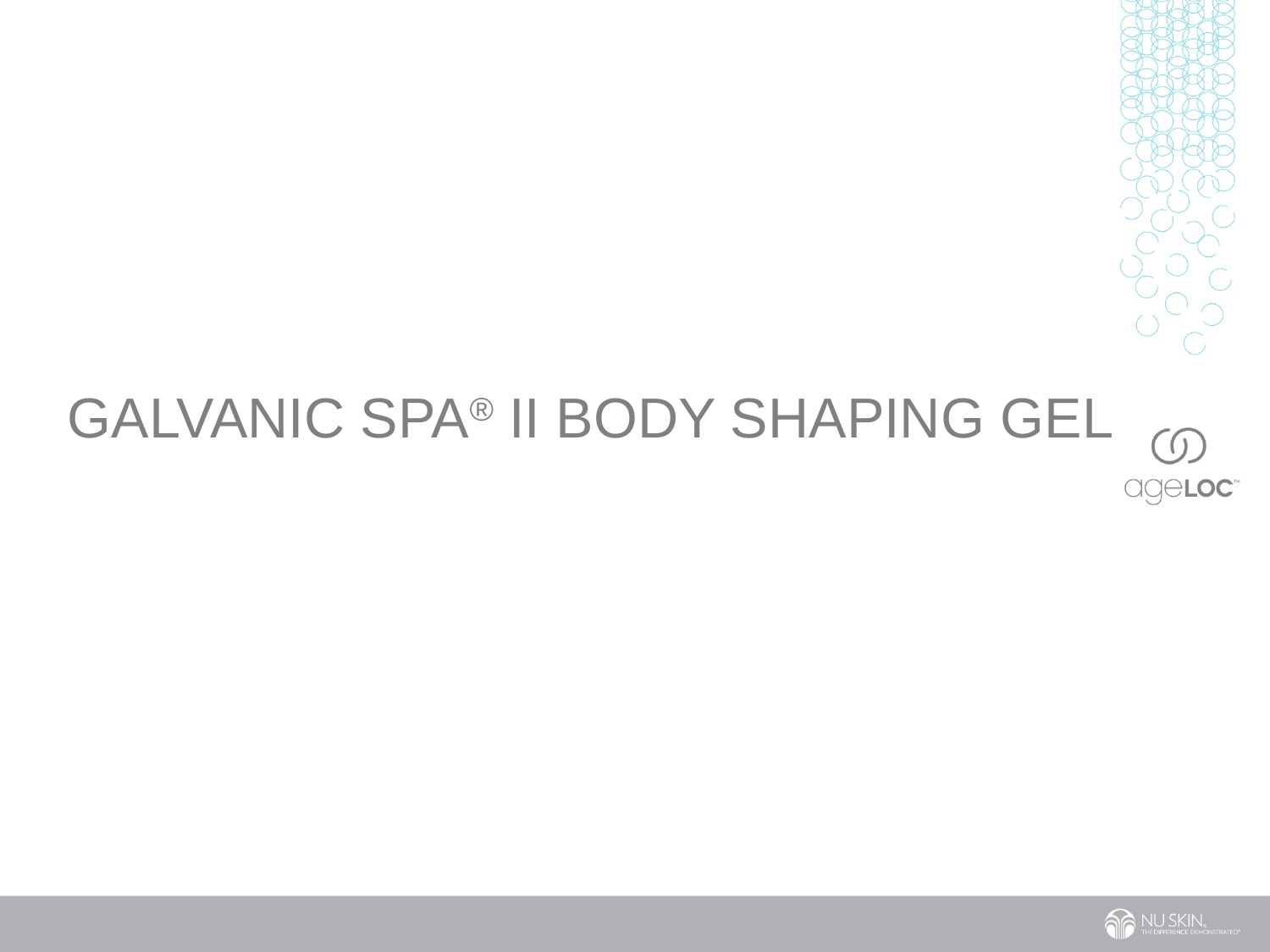

# Galvanic Spa® II Body Shaping Gel